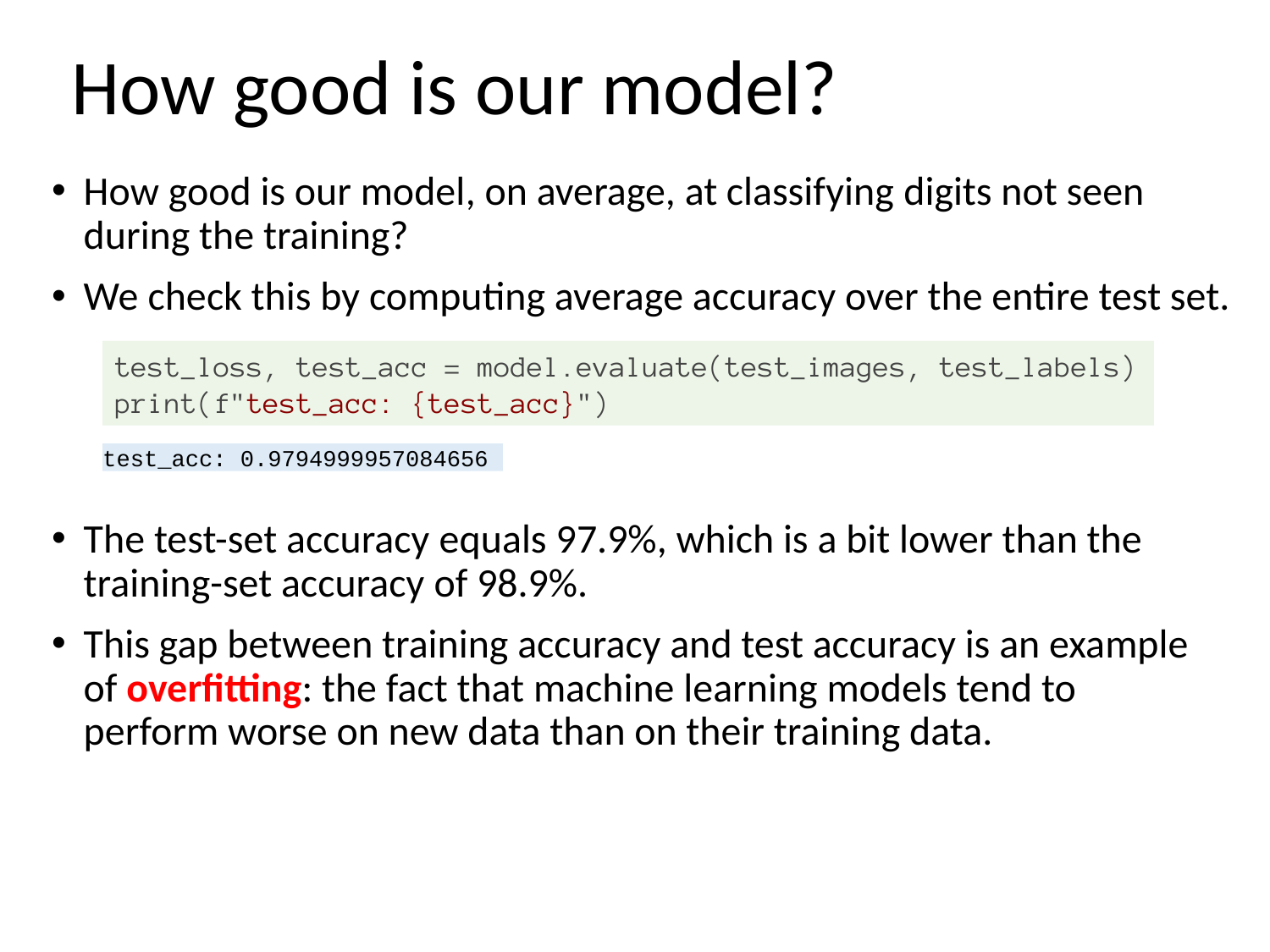

# How good is our model?
How good is our model, on average, at classifying digits not seen during the training?
We check this by computing average accuracy over the entire test set.
test_loss, test_acc = model.evaluate(test_images, test_labels)
print(f"test_acc: {test_acc}")
test_acc: 0.9794999957084656
The test-set accuracy equals 97.9%, which is a bit lower than the training-set accuracy of 98.9%.
This gap between training accuracy and test accuracy is an example of overfitting: the fact that machine learning models tend to perform worse on new data than on their training data.